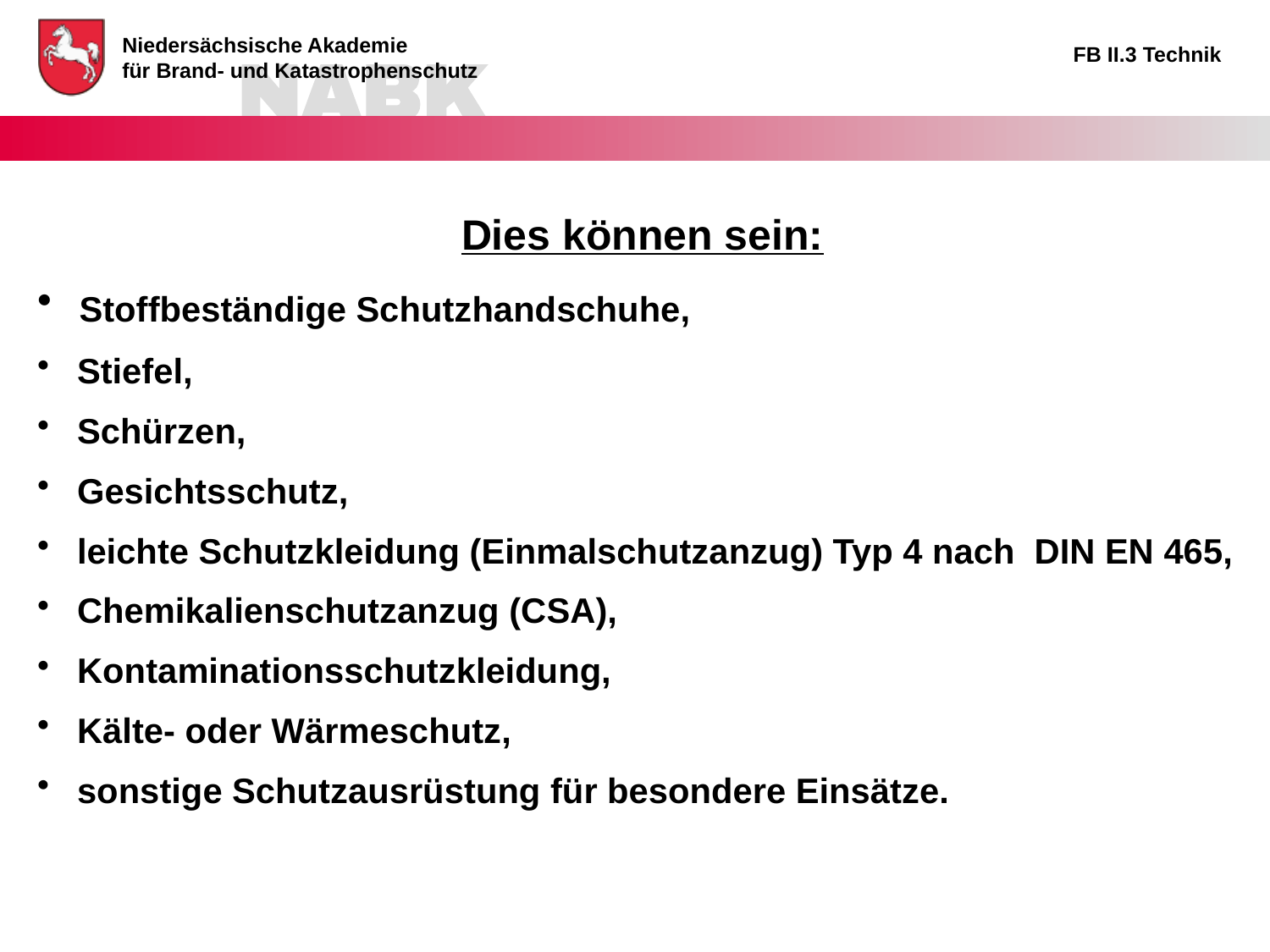

Dies können sein:
 Stoffbeständige Schutzhandschuhe,
 Stiefel,
 Schürzen,
 Gesichtsschutz,
 leichte Schutzkleidung (Einmalschutzanzug) Typ 4 nach  DIN EN 465,
 Chemikalienschutzanzug (CSA),
 Kontaminationsschutzkleidung,
 Kälte- oder Wärmeschutz,
 sonstige Schutzausrüstung für besondere Einsätze.